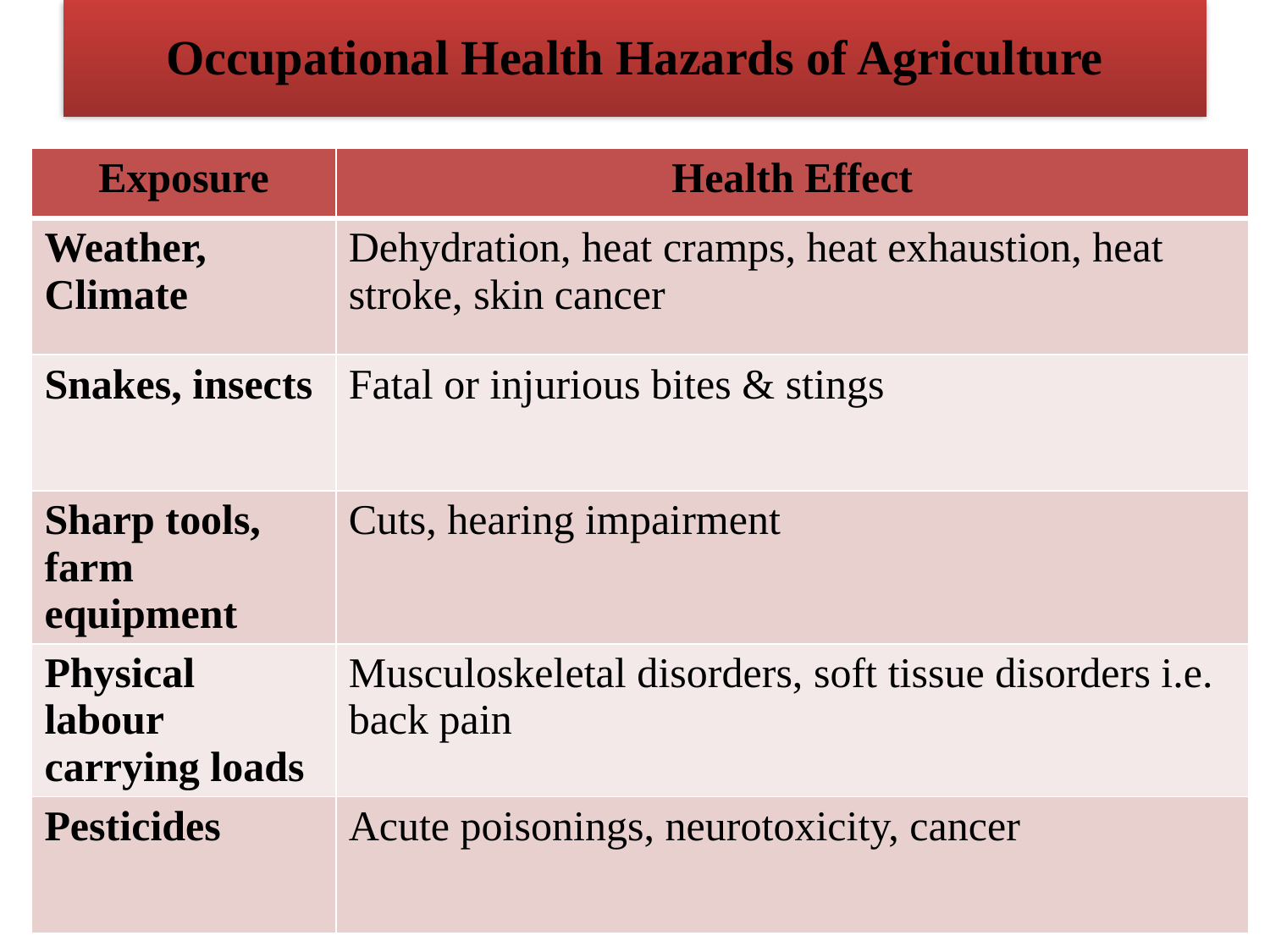

# Occupational Health Hazards of Agriculture
| Exposure | Health Effect |
| --- | --- |
| Weather, Climate | Dehydration, heat cramps, heat exhaustion, heat stroke, skin cancer |
| Snakes, insects | Fatal or injurious bites & stings |
| Sharp tools, farm equipment | Cuts, hearing impairment |
| Physical labour carrying loads | Musculoskeletal disorders, soft tissue disorders i.e. back pain |
| Pesticides | Acute poisonings, neurotoxicity, cancer |